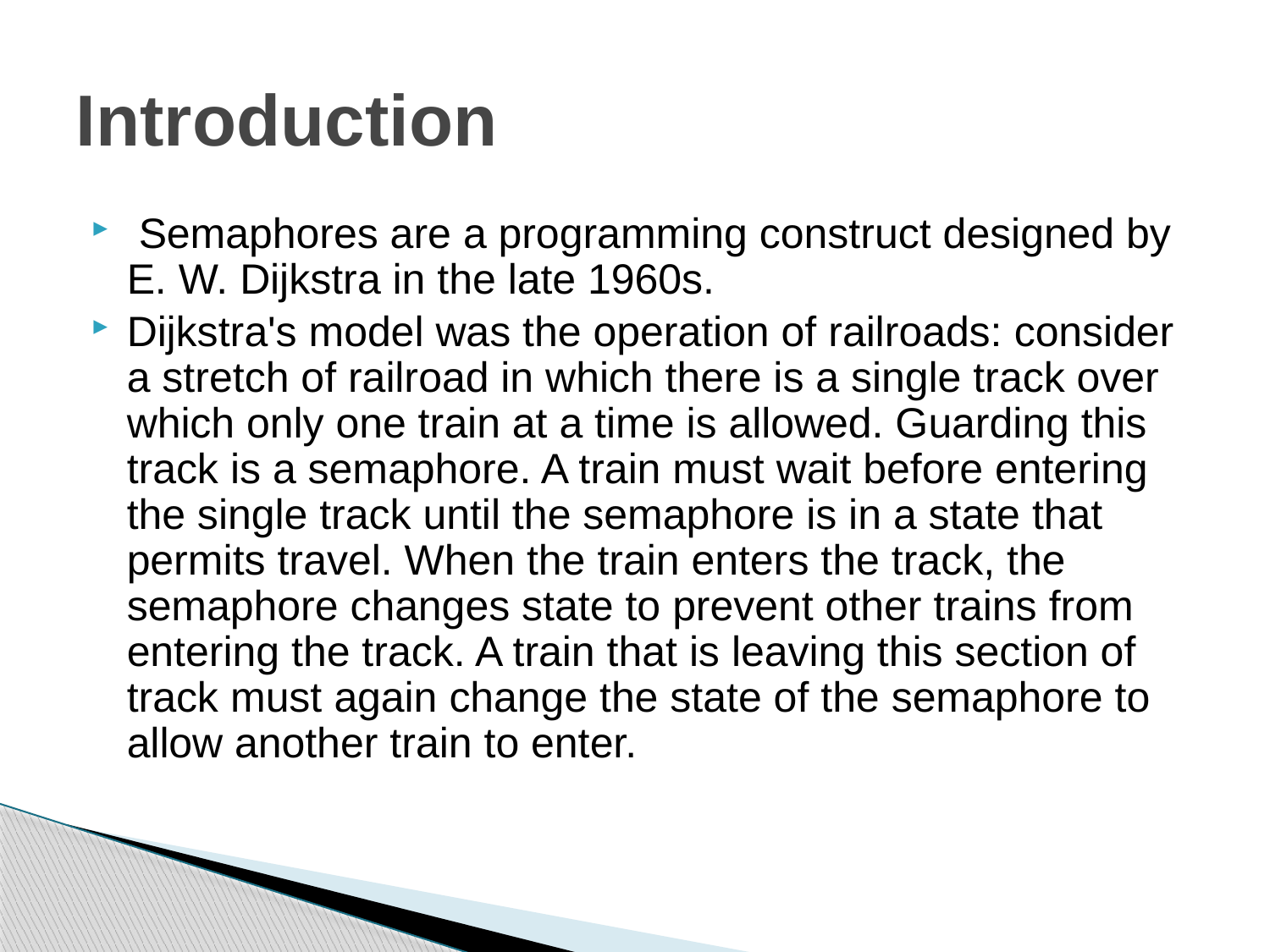

# Introduction
 Semaphores are a programming construct designed by E. W. Dijkstra in the late 1960s.
Dijkstra's model was the operation of railroads: consider a stretch of railroad in which there is a single track over which only one train at a time is allowed. Guarding this track is a semaphore. A train must wait before entering the single track until the semaphore is in a state that permits travel. When the train enters the track, the semaphore changes state to prevent other trains from entering the track. A train that is leaving this section of track must again change the state of the semaphore to allow another train to enter.